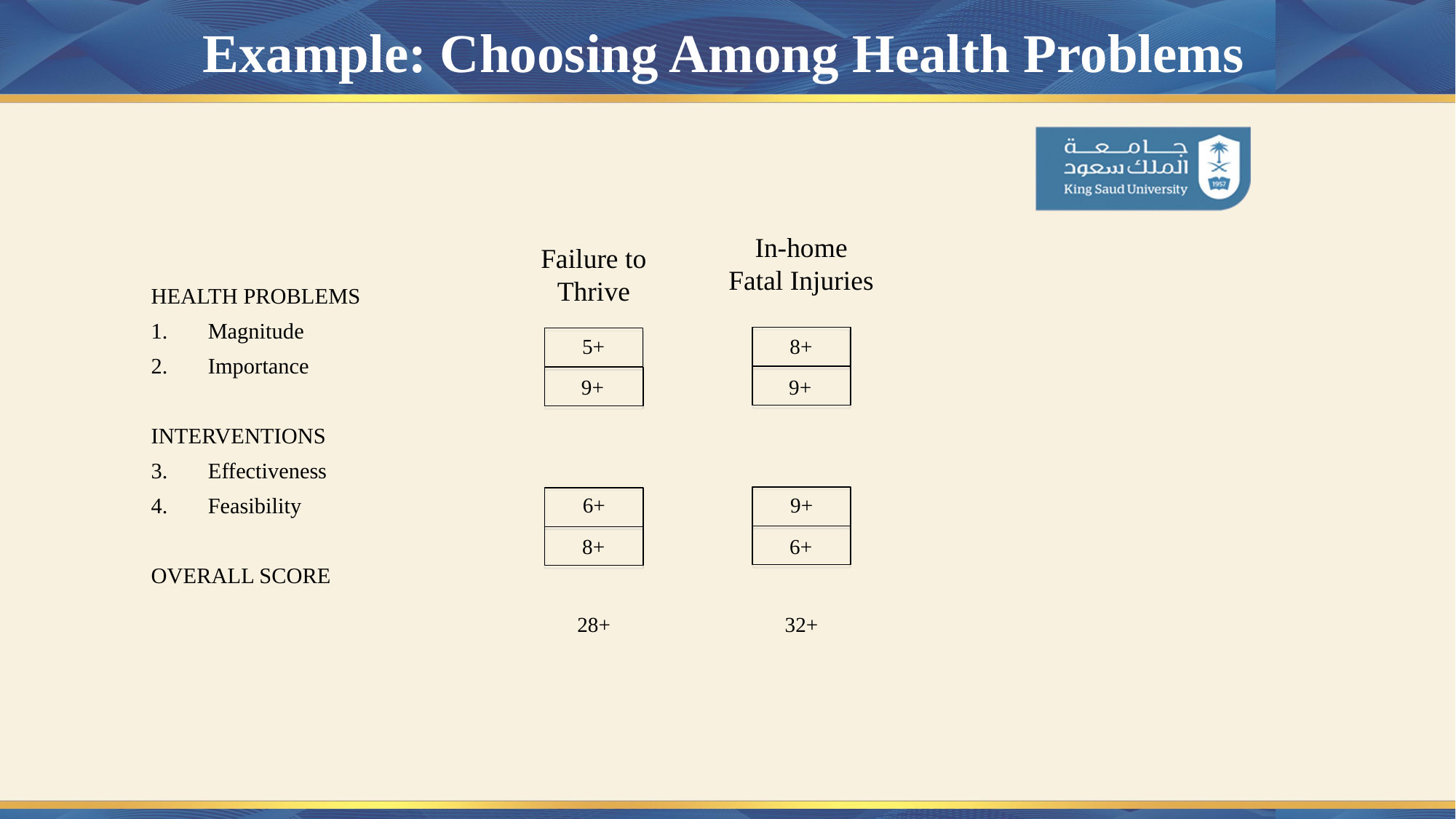

# Example: Choosing Among Health Problems
In-home
Fatal Injuries
Failure to
Thrive
HEALTH PROBLEMS
Magnitude
Importance

INTERVENTIONS
3.	Effectiveness
Feasibility

OVERALL SCORE
5+
8+

9+
9+
6+
9+

8+
6+
28+
32+